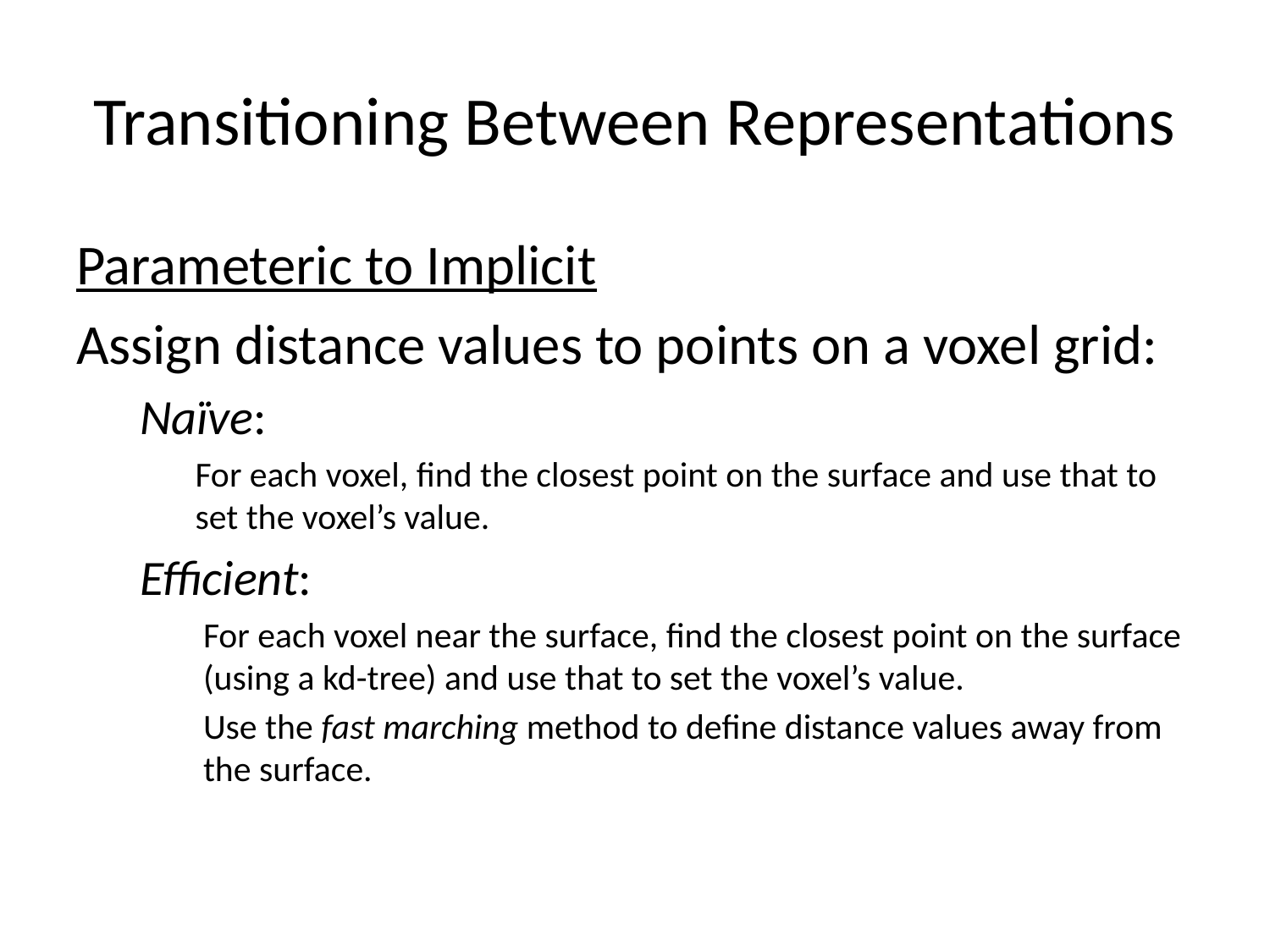

# Transitioning Between Representations
Parameteric to Implicit
Assign distance values to points on a voxel grid:
Naïve:
For each voxel, find the closest point on the surface and use that to set the voxel’s value.
Efficient:
For each voxel near the surface, find the closest point on the surface (using a kd-tree) and use that to set the voxel’s value.
Use the fast marching method to define distance values away from the surface.